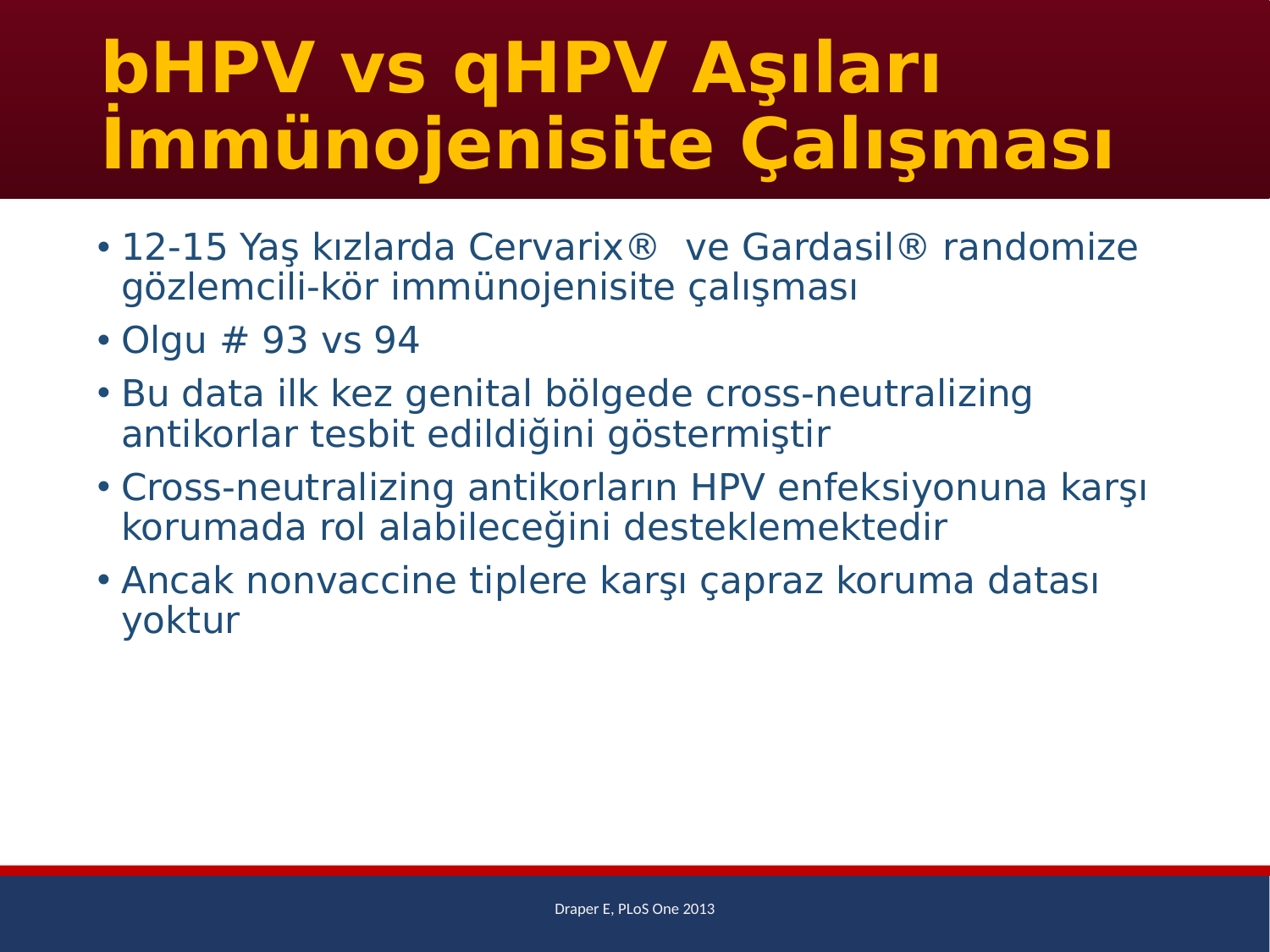

# bHPV vs qHPV Aşıları İmmünojenisite Çalışması
12-15 Yaş kızlarda Cervarix®  ve Gardasil® randomize gözlemcili-kör immünojenisite çalışması
Olgu # 93 vs 94
Bu data ilk kez genital bölgede cross-neutralizing antikorlar tesbit edildiğini göstermiştir
Cross-neutralizing antikorların HPV enfeksiyonuna karşı korumada rol alabileceğini desteklemektedir
Ancak nonvaccine tiplere karşı çapraz koruma datası yoktur
Draper E, PLoS One 2013